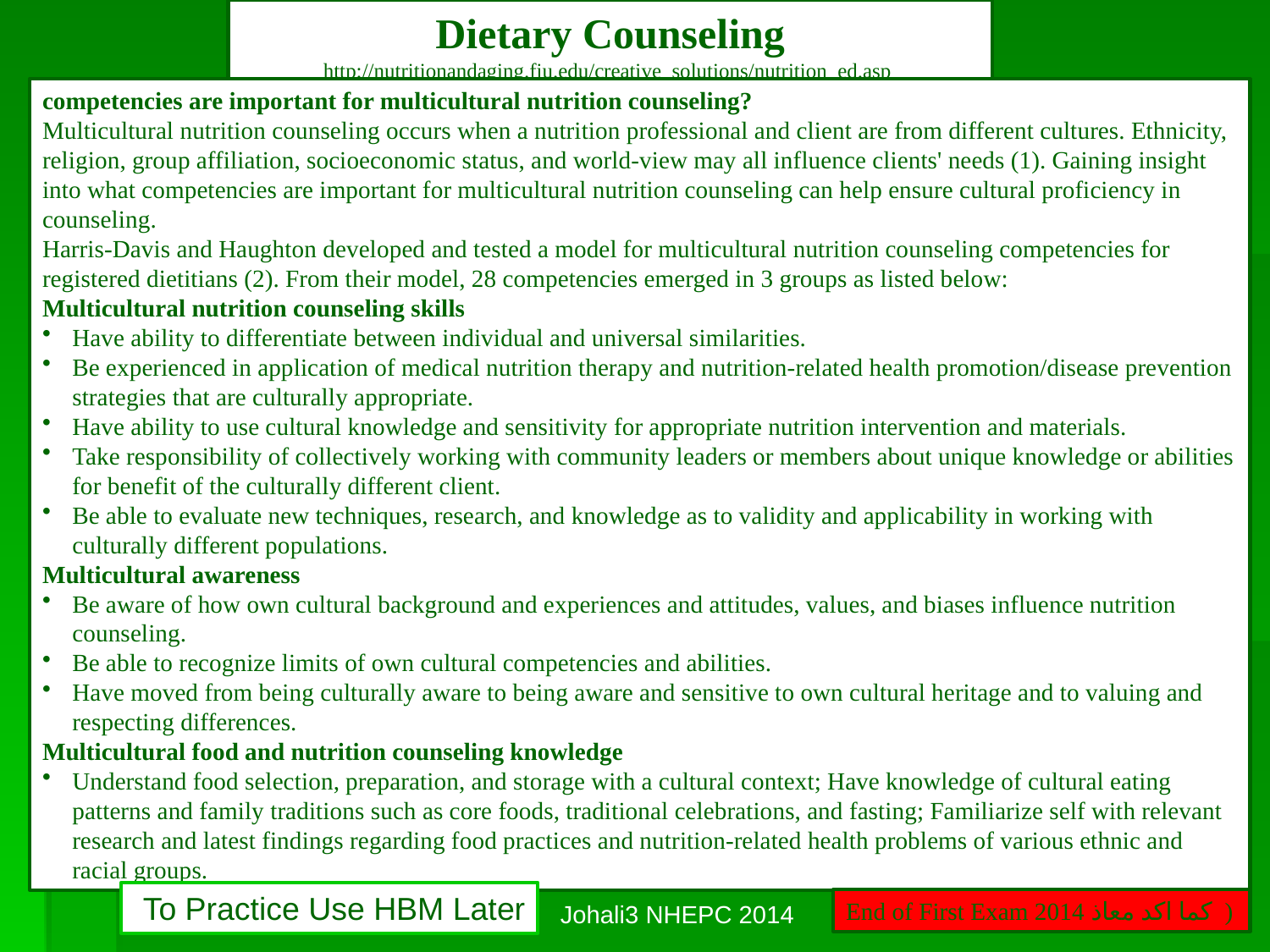

Dietary Counseling
http://nutritionandaging.fiu.edu/creative_solutions/nutrition_ed.asp
competencies are important for multicultural nutrition counseling?
Multicultural nutrition counseling occurs when a nutrition professional and client are from different cultures. Ethnicity, religion, group affiliation, socioeconomic status, and world-view may all influence clients' needs (1). Gaining insight into what competencies are important for multicultural nutrition counseling can help ensure cultural proficiency in counseling.
Harris-Davis and Haughton developed and tested a model for multicultural nutrition counseling competencies for registered dietitians (2). From their model, 28 competencies emerged in 3 groups as listed below:
Multicultural nutrition counseling skills
Have ability to differentiate between individual and universal similarities.
Be experienced in application of medical nutrition therapy and nutrition-related health promotion/disease prevention strategies that are culturally appropriate.
Have ability to use cultural knowledge and sensitivity for appropriate nutrition intervention and materials.
Take responsibility of collectively working with community leaders or members about unique knowledge or abilities for benefit of the culturally different client.
Be able to evaluate new techniques, research, and knowledge as to validity and applicability in working with culturally different populations.
Multicultural awareness
Be aware of how own cultural background and experiences and attitudes, values, and biases influence nutrition counseling.
Be able to recognize limits of own cultural competencies and abilities.
Have moved from being culturally aware to being aware and sensitive to own cultural heritage and to valuing and respecting differences.
Multicultural food and nutrition counseling knowledge
Understand food selection, preparation, and storage with a cultural context; Have knowledge of cultural eating patterns and family traditions such as core foods, traditional celebrations, and fasting; Familiarize self with relevant research and latest findings regarding food practices and nutrition-related health problems of various ethnic and racial groups.
CHS456
To Practice Use HBM Later
End of First Exam 2014 كما اكد معاذ  )
Johali3 NHEPC 2014
41